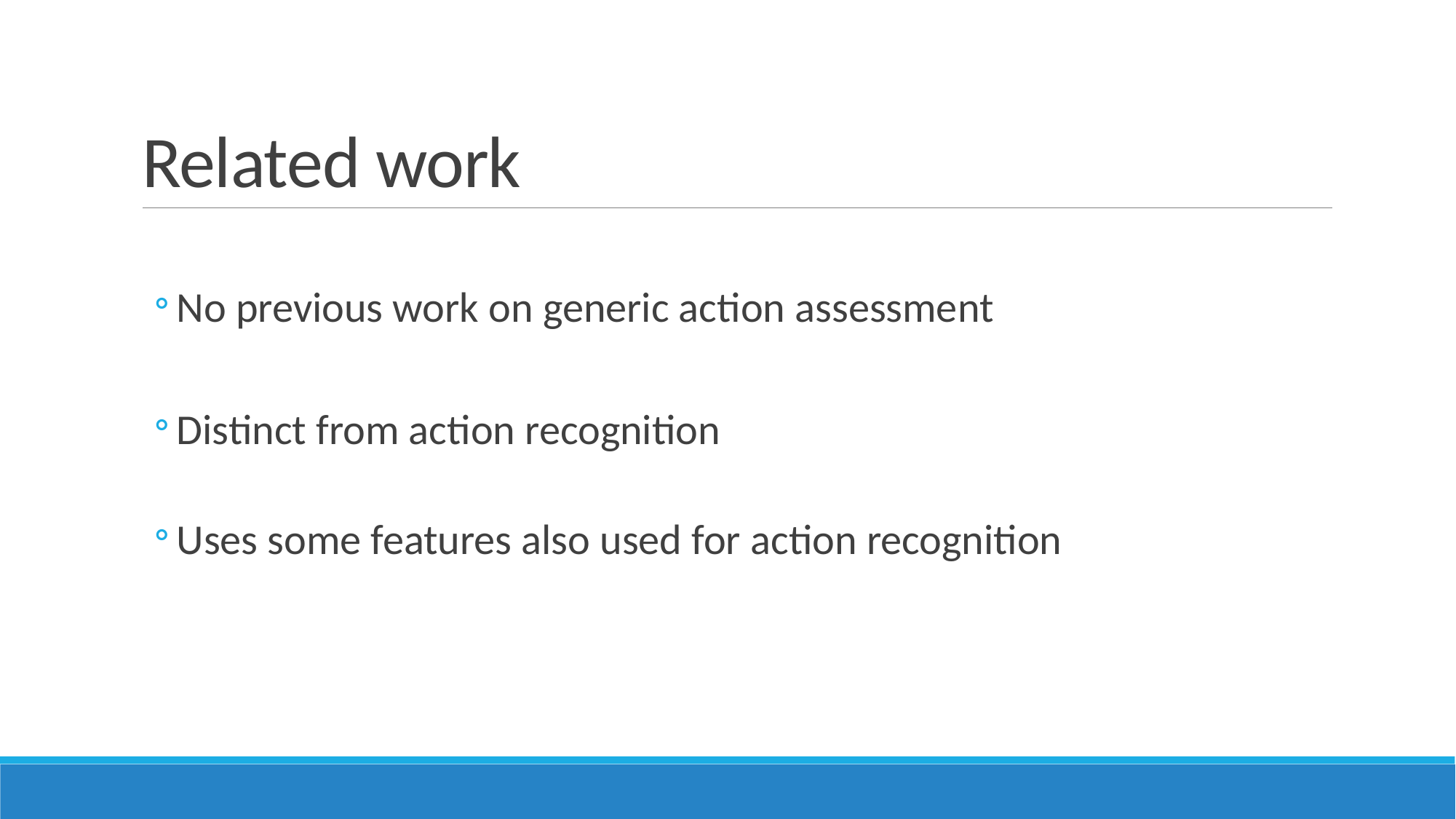

# Related work

No previous work on generic action assessment

Distinct from action recognition

Uses some features also used for action recognition